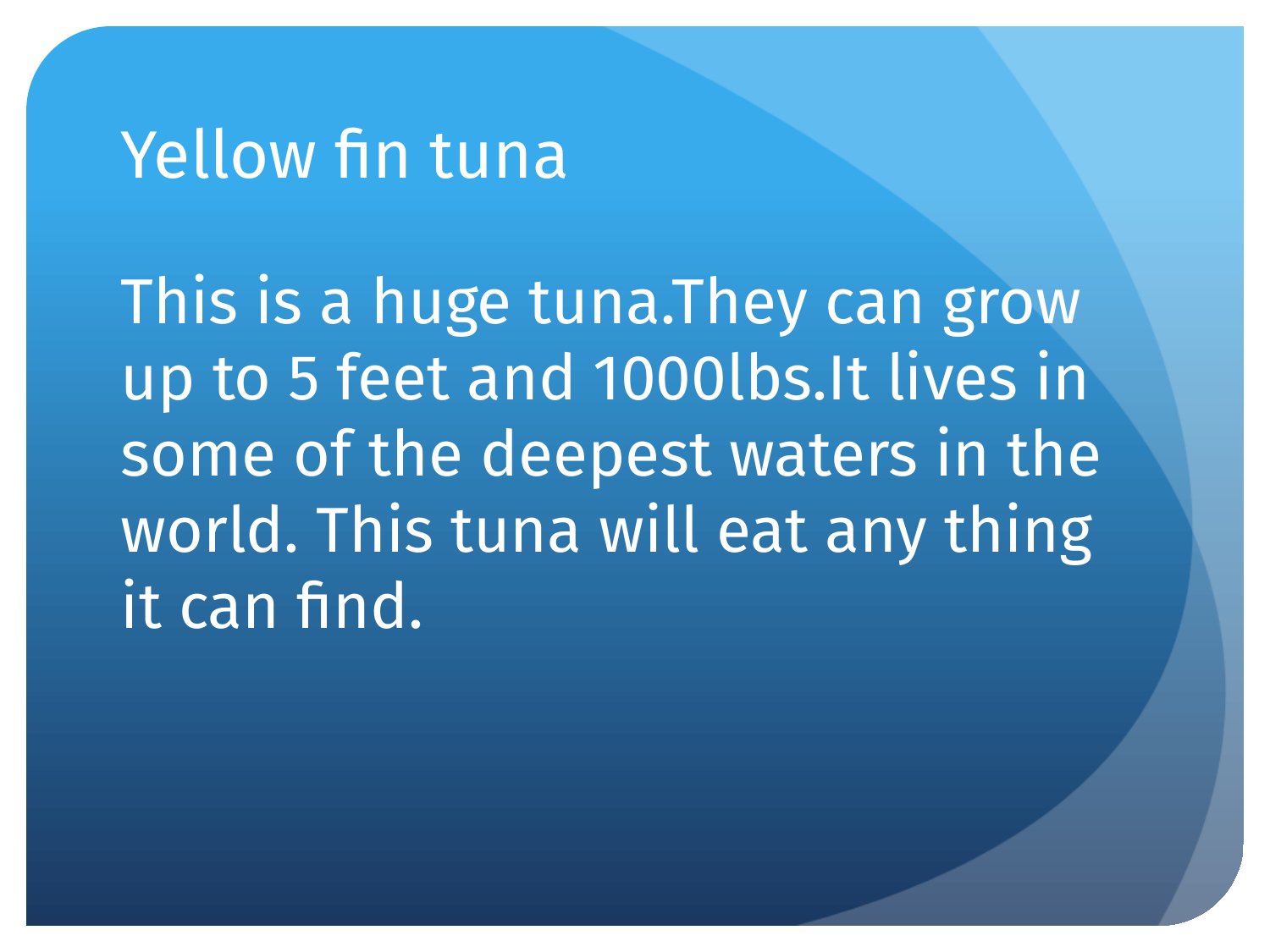

# Yellow fin tuna
This is a huge tuna.They can grow up to 5 feet and 1000lbs.It lives in some of the deepest waters in the world. This tuna will eat any thing it can find.